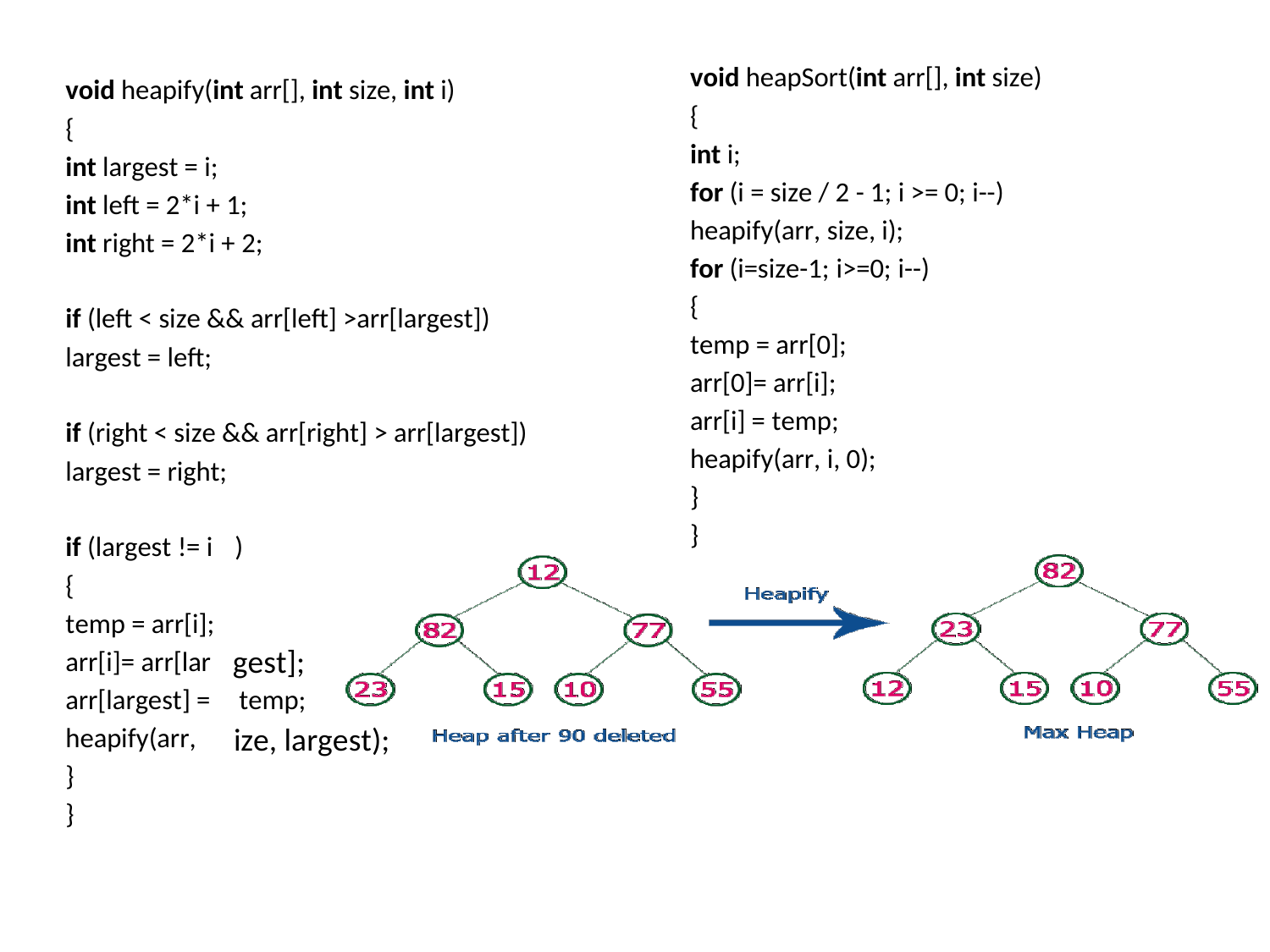

void heapSort(int arr[], int size)
{
int i;
for (i = size / 2 - 1; i >= 0; i--)
heapify(arr, size, i);
for (i=size-1; i>=0; i--)
{
temp = arr[0];
arr[0]= arr[i];
arr[i] = temp;
heapify(arr, i, 0);
}
}
void heapify(int arr[], int size, int i)
{
int largest = i;
int left = 2*i + 1;
int right = 2*i + 2;
if (left < size && arr[left] >arr[largest])
largest = left;
if (right < size && arr[right] > arr[largest])
largest = right;
if (largest != i
{
temp = arr[i];
arr[i]= arr[lar
arr[largest] =
heapify(arr,
}
}
)
gest];
temp;
ize, largest);